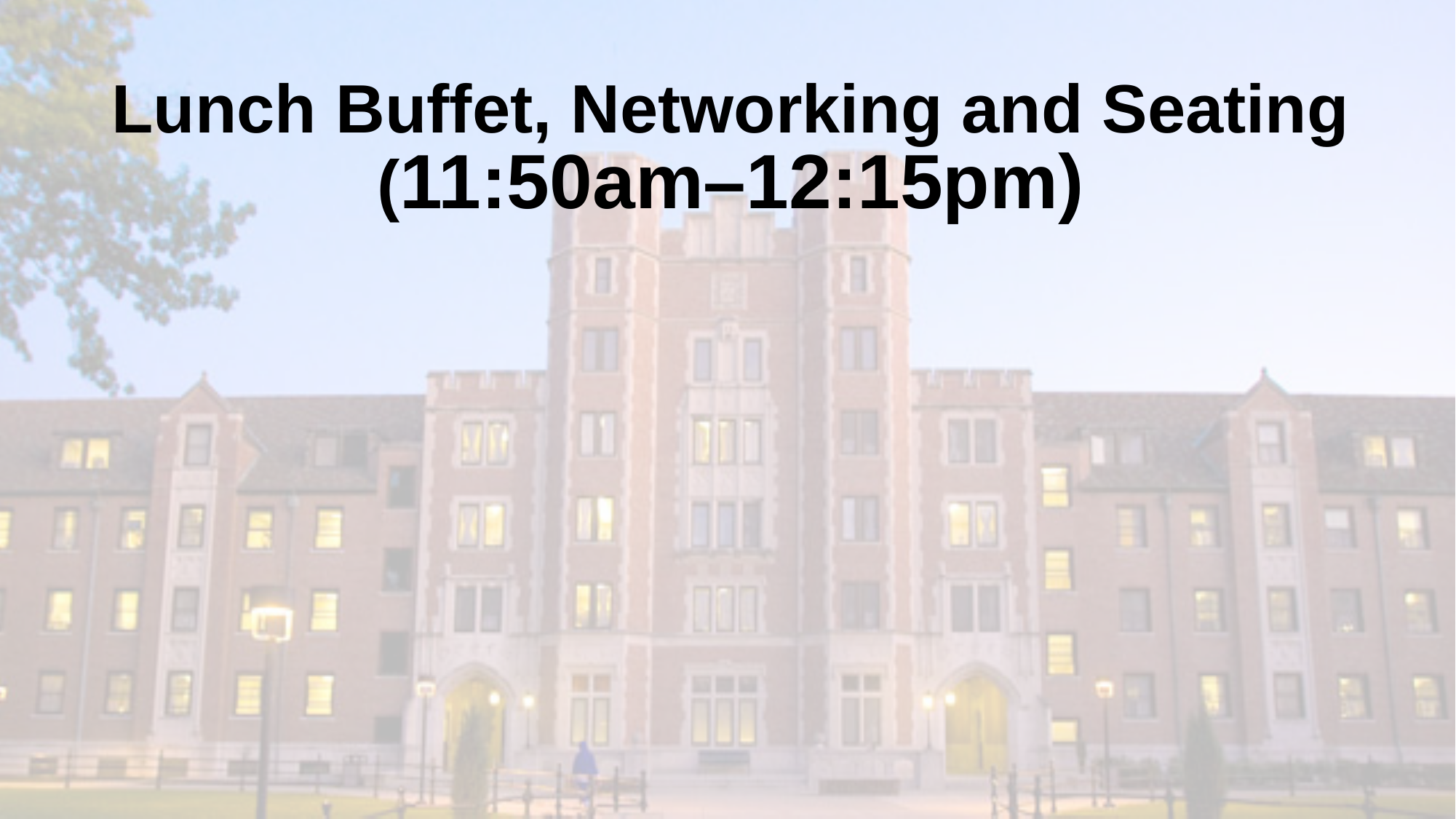

# Lunch Buffet, Networking and Seating (11:50am–12:15pm)